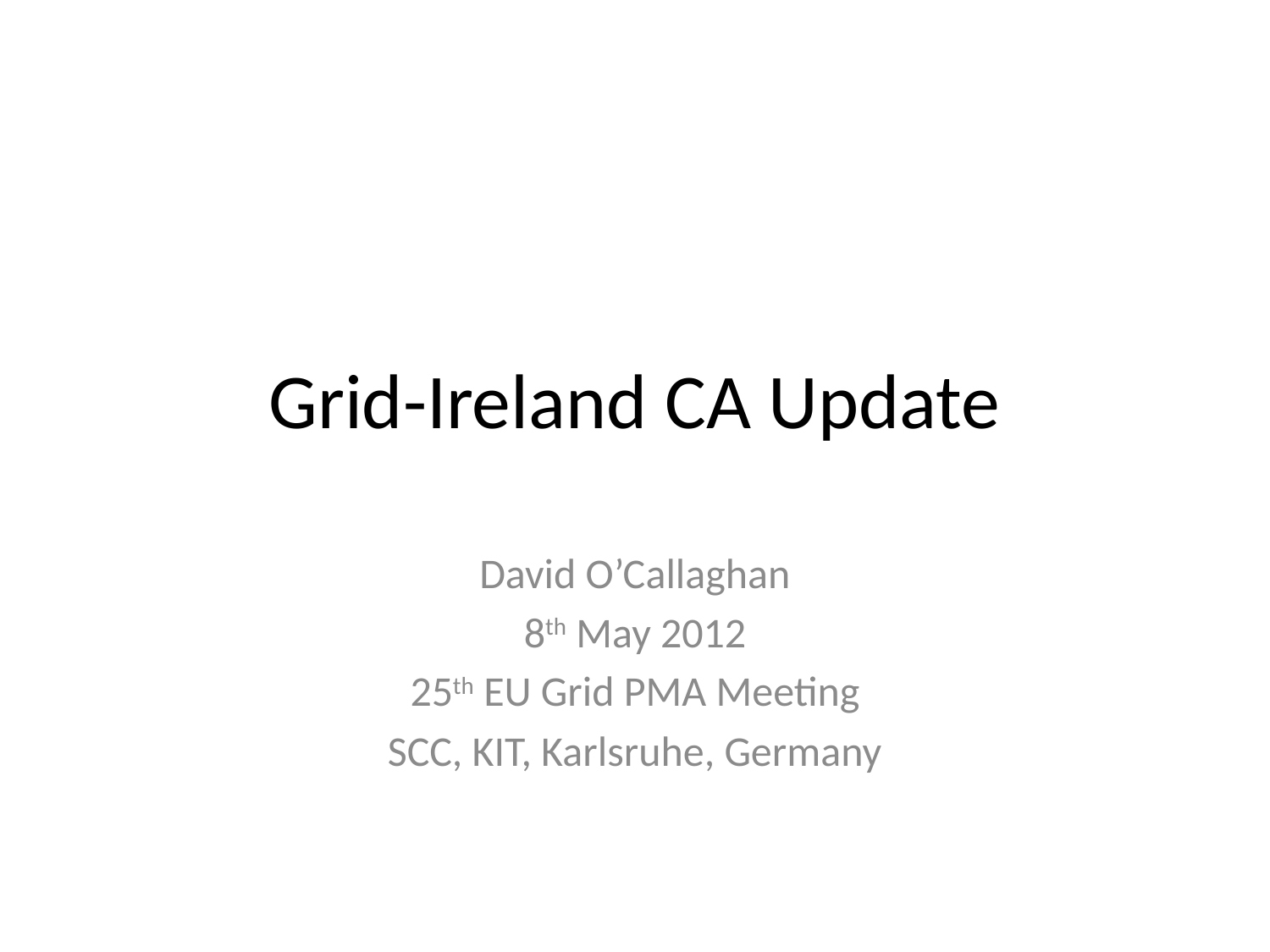

# Grid-Ireland CA Update
David O’Callaghan
8th May 2012
25th EU Grid PMA Meeting
SCC, KIT, Karlsruhe, Germany